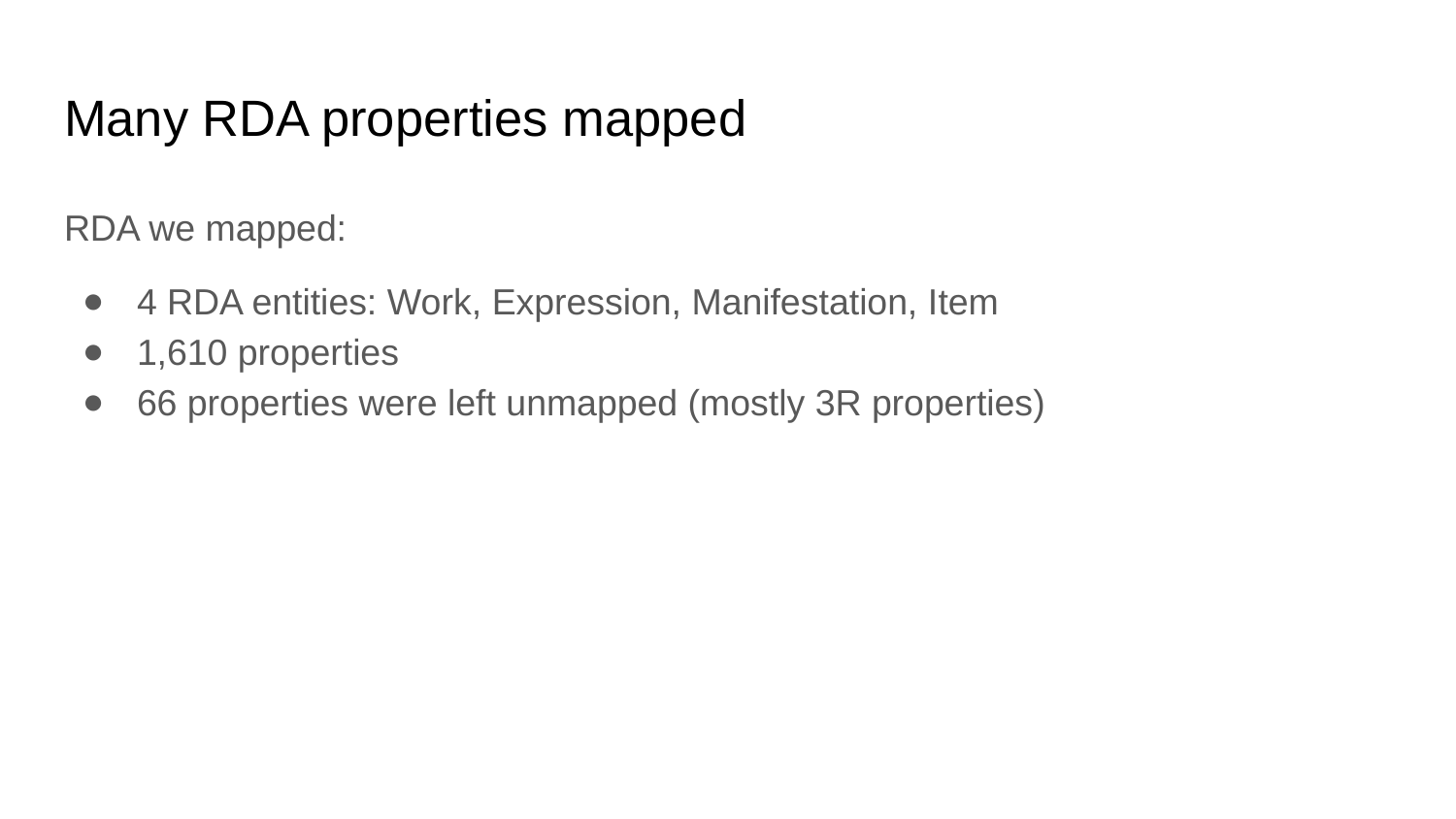

# Many RDA properties mapped
RDA we mapped:
4 RDA entities: Work, Expression, Manifestation, Item
1,610 properties
66 properties were left unmapped (mostly 3R properties)